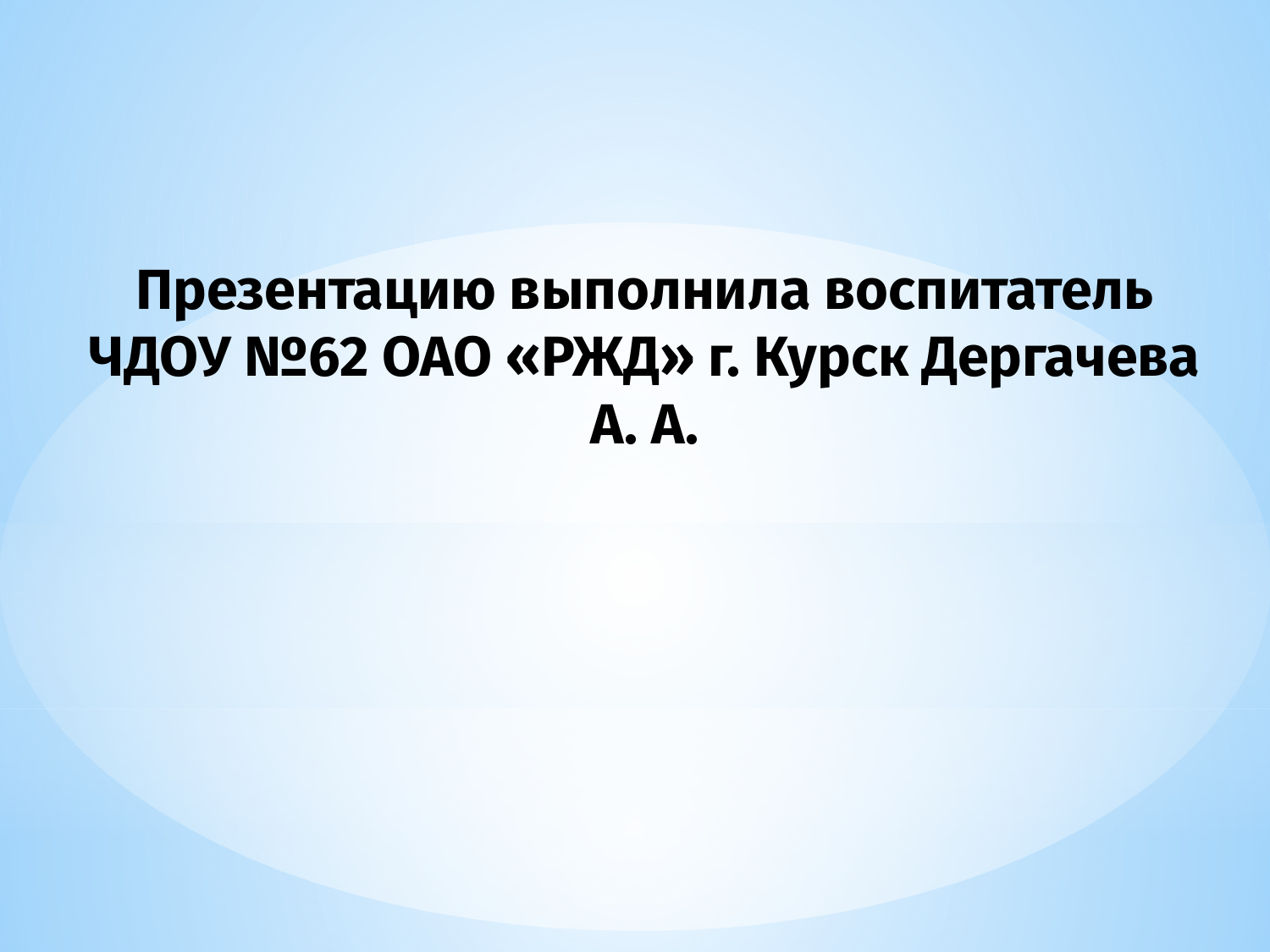

# Презентацию выполнила воспитатель ЧДОУ №62 ОАО «РЖД» г. Курск Дергачева А. А.